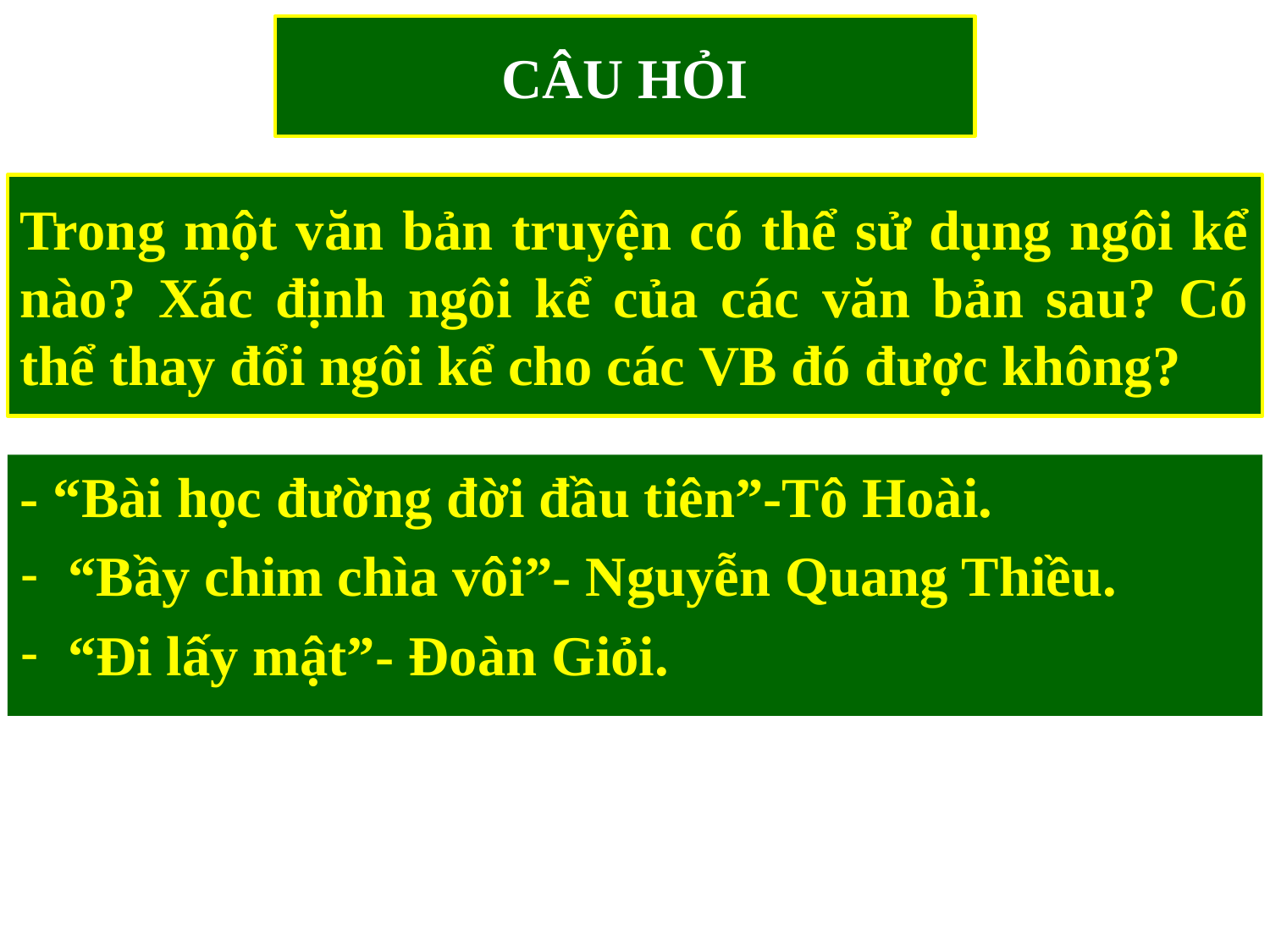

CÂU HỎI
Trong một văn bản truyện có thể sử dụng ngôi kể nào? Xác định ngôi kể của các văn bản sau? Có thể thay đổi ngôi kể cho các VB đó được không?
- “Bài học đường đời đầu tiên”-Tô Hoài.
“Bầy chim chìa vôi”- Nguyễn Quang Thiều.
“Đi lấy mật”- Đoàn Giỏi.